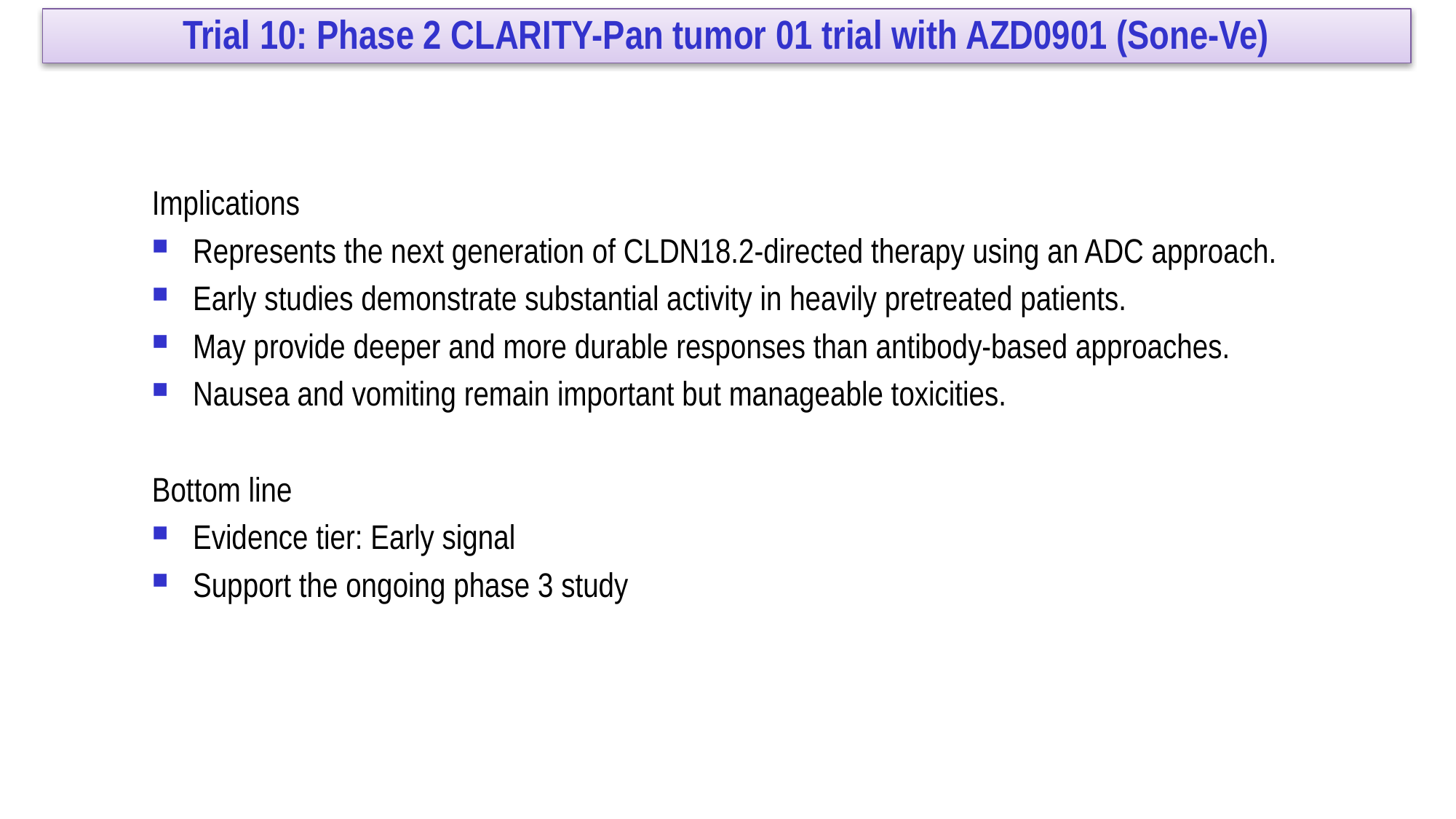

Trial 10: Phase 2 CLARITY-Pan tumor 01 trial with AZD0901 (Sone-Ve)
Implications
Represents the next generation of CLDN18.2-directed therapy using an ADC approach.
Early studies demonstrate substantial activity in heavily pretreated patients.
May provide deeper and more durable responses than antibody-based approaches.
Nausea and vomiting remain important but manageable toxicities.

Bottom line
Evidence tier: Early signal
Support the ongoing phase 3 study